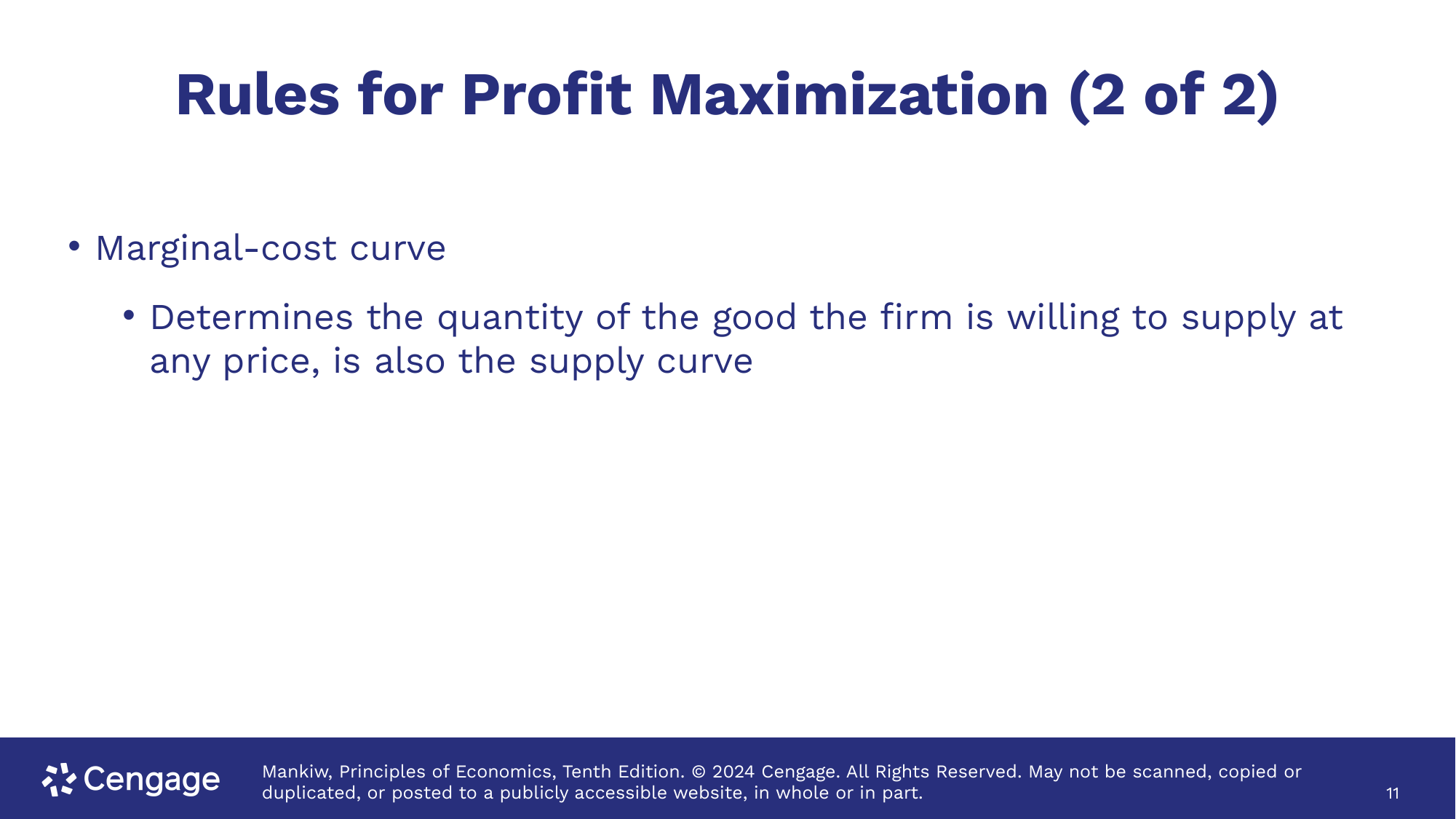

# Rules for Profit Maximization (2 of 2)
Marginal-cost curve
Determines the quantity of the good the firm is willing to supply at any price, is also the supply curve